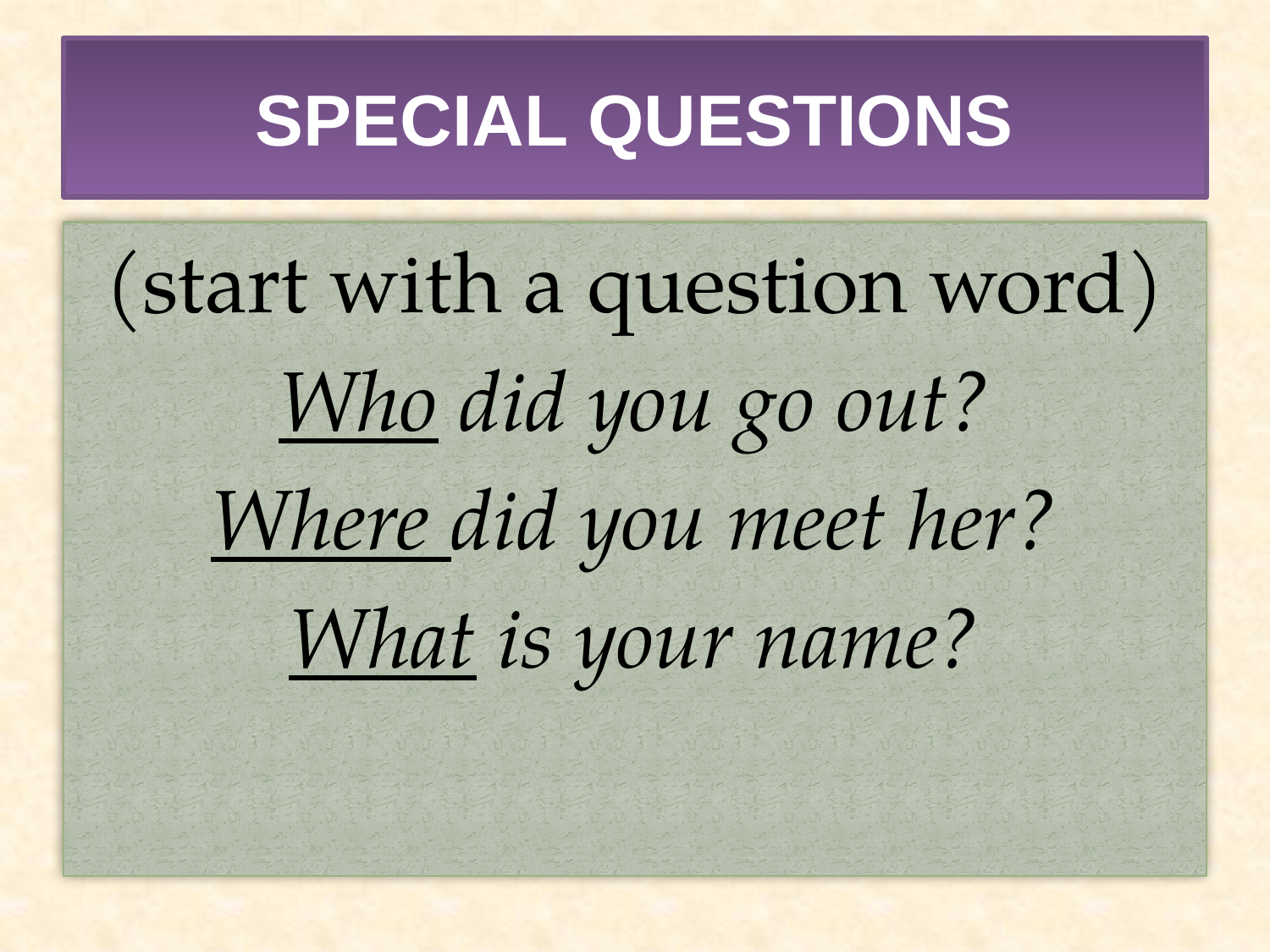

# SPECIAL QUESTIONS
(start with a question word)
Who did you go out?
Where did you meet her?
What is your name?